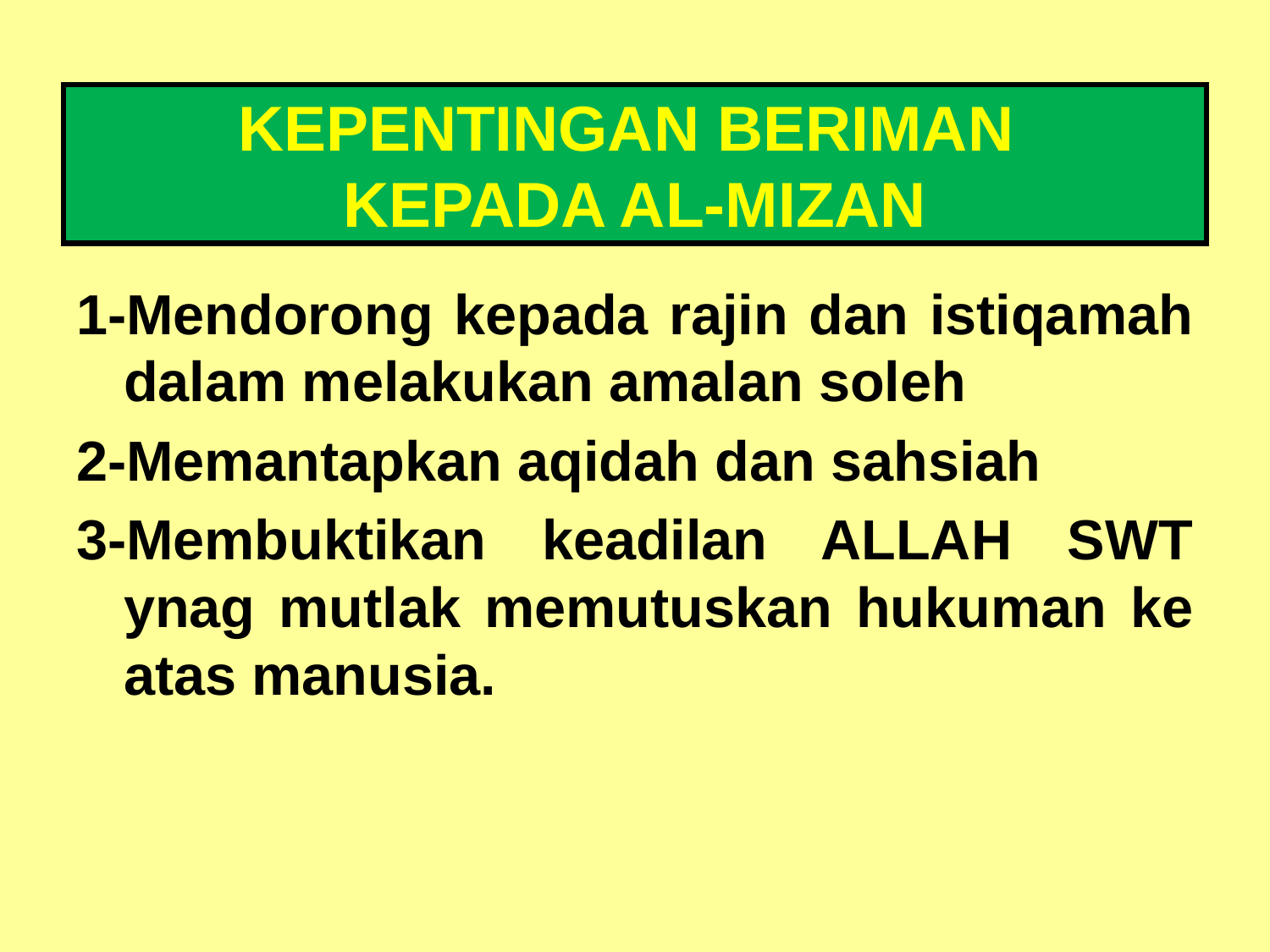

KEPENTINGAN BERIMAN
KEPADA AL-MIZAN

1-Mendorong kepada rajin dan istiqamah dalam melakukan amalan soleh
2-Memantapkan aqidah dan sahsiah
3-Membuktikan keadilan ALLAH SWT ynag mutlak memutuskan hukuman ke atas manusia.